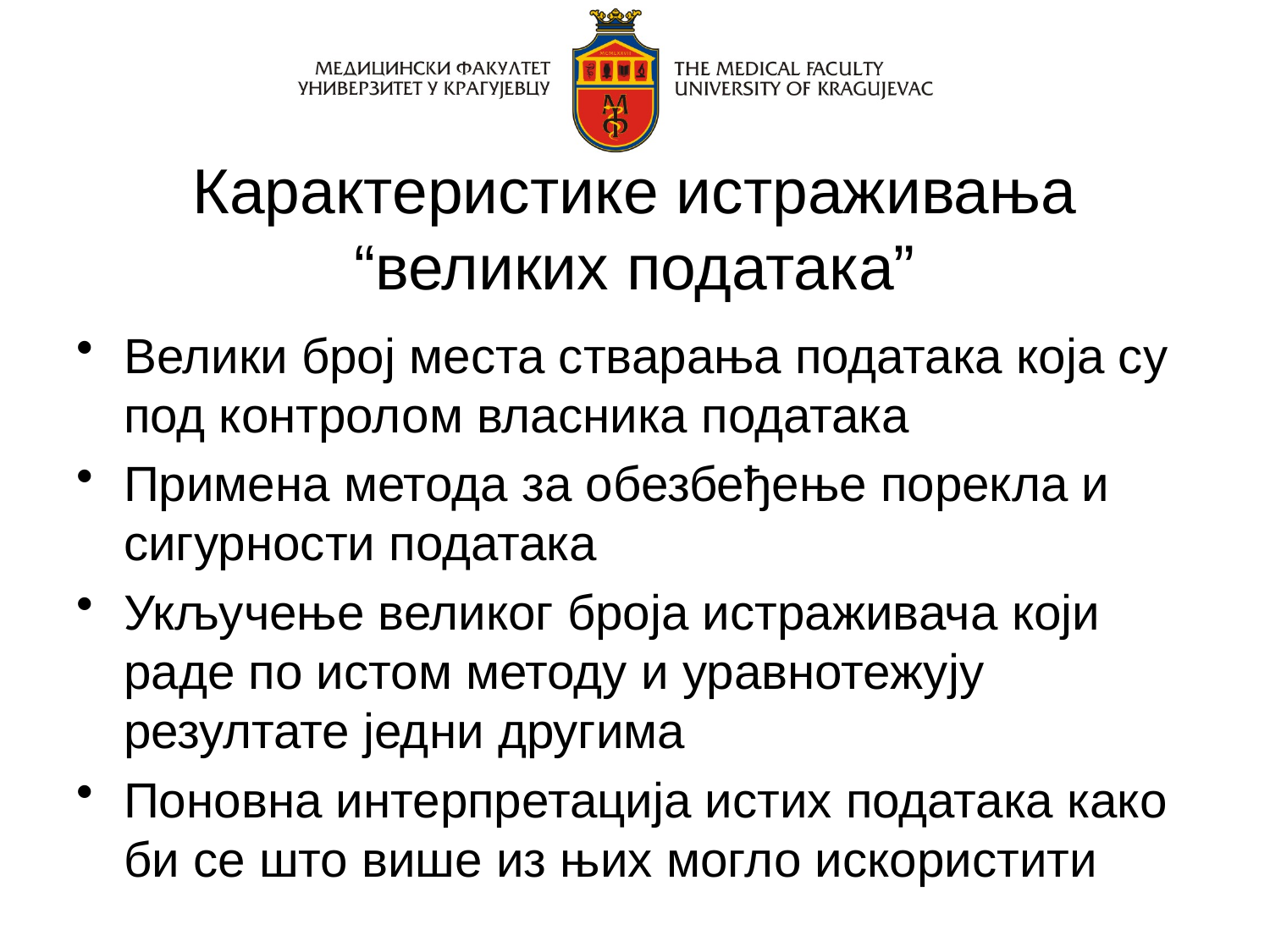

# Карактеристике истраживања “великих података”
Велики број места стварања података која су под контролом власника података
Примена метода за обезбеђење порекла и сигурности података
Укључење великог броја истраживача који раде по истом методу и уравнотежују резултате једни другима
Поновна интерпретација истих података како би се што више из њих могло искористити